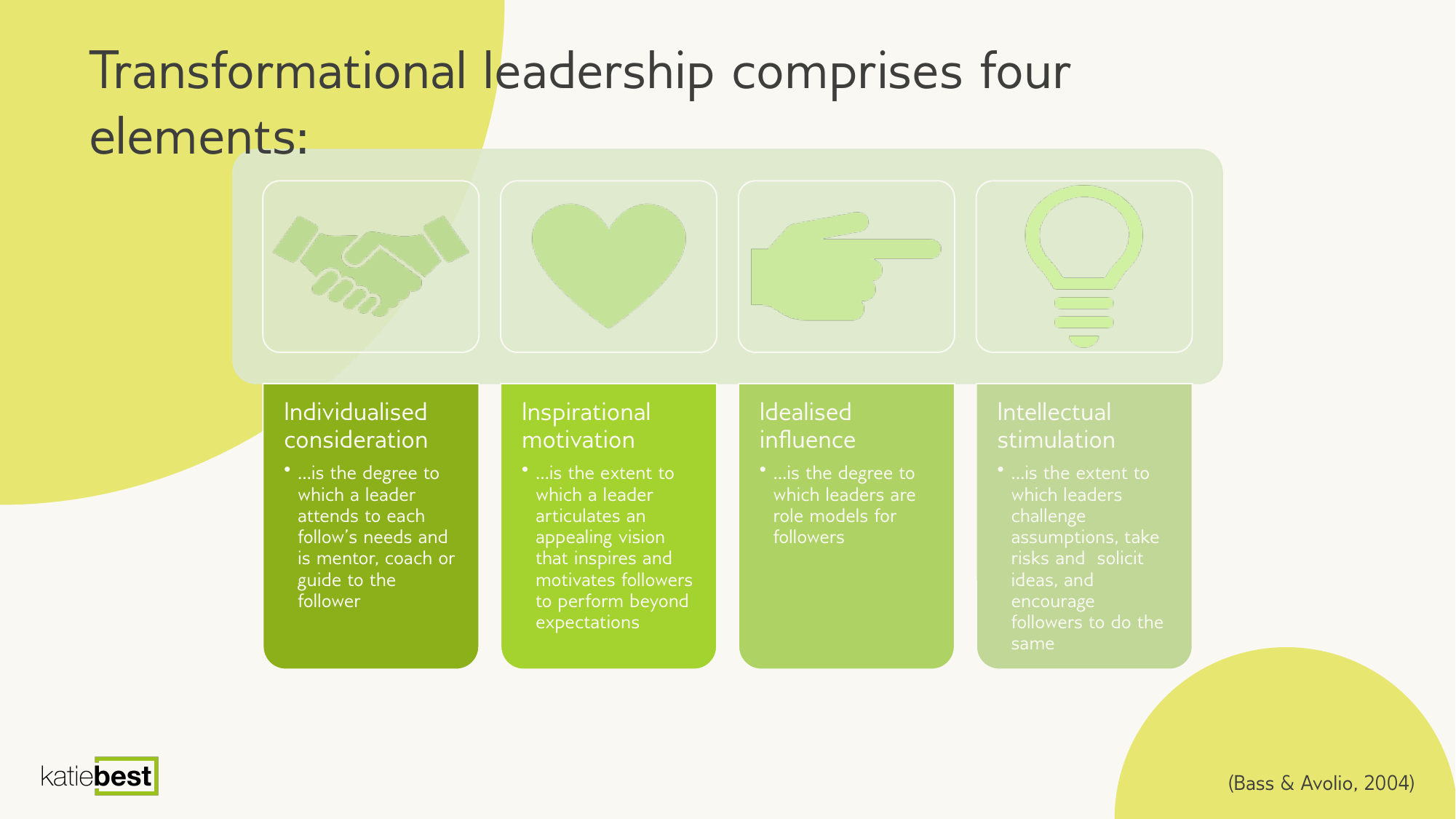

Transformational leadership comprises four elements:
Individualised consideration
…is the degree to which a leader attends to each follow’s needs and is mentor, coach or guide to the follower
Inspirational motivation
…is the extent to which a leader articulates an appealing vision that inspires and motivates followers to perform beyond expectations
Idealised influence
…is the degree to which leaders are role models for followers
Intellectual stimulation
…is the extent to which leaders challenge assumptions, take risks and  solicit ideas, and encourage followers to do the same
(Bass & Avolio, 2004)